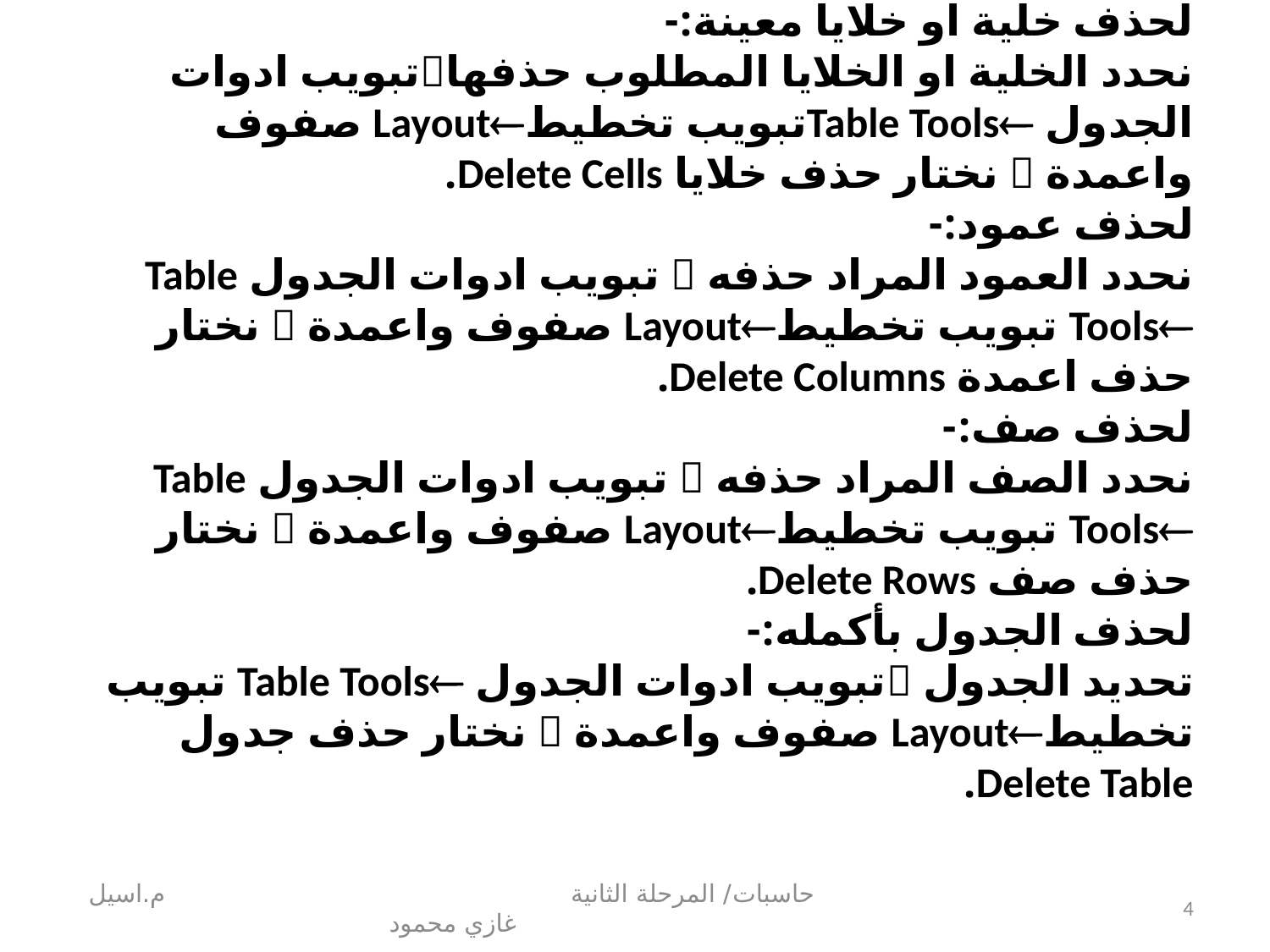

# لحذف خلية او خلايا معينة:- نحدد الخلية او الخلايا المطلوب حذفها←تبويب ادوات الجدول Table Tools←تبويب تخطيطLayout← صفوف واعمدة ← نختار حذف خلايا Delete Cells. لحذف عمود:- نحدد العمود المراد حذفه ← تبويب ادوات الجدول Table Tools← تبويب تخطيطLayout← صفوف واعمدة ← نختار حذف اعمدة Delete Columns. لحذف صف:- نحدد الصف المراد حذفه ← تبويب ادوات الجدول Table Tools← تبويب تخطيطLayout← صفوف واعمدة ← نختار حذف صف Delete Rows. لحذف الجدول بأكمله:- تحديد الجدول ←تبويب ادوات الجدول Table Tools← تبويب تخطيطLayout← صفوف واعمدة ← نختار حذف جدول Delete Table.
حاسبات/ المرحلة الثانية                                                    م.اسيل غازي محمود
4